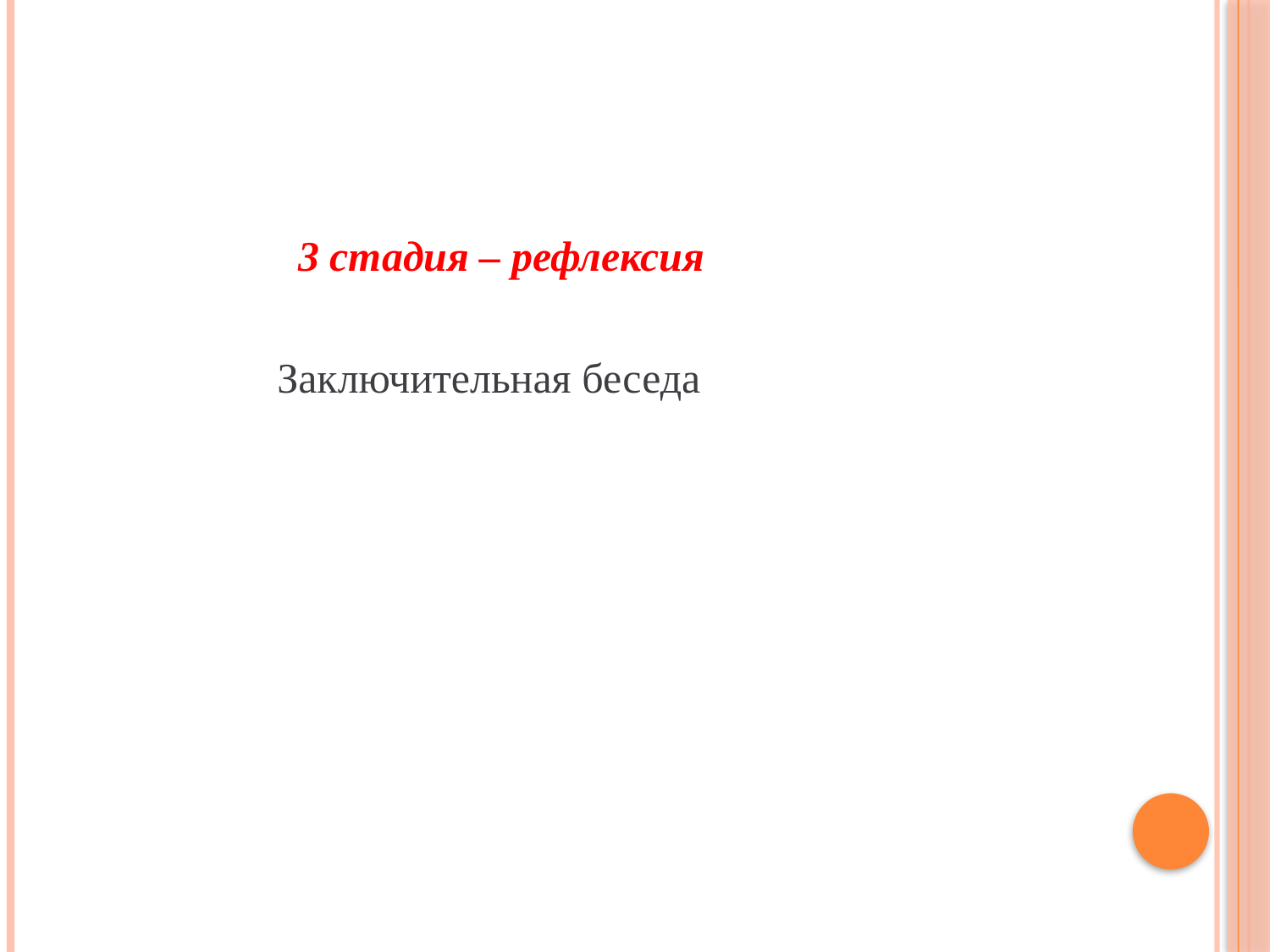

#
                     3 стадия – рефлексия

                   Заключительная беседа